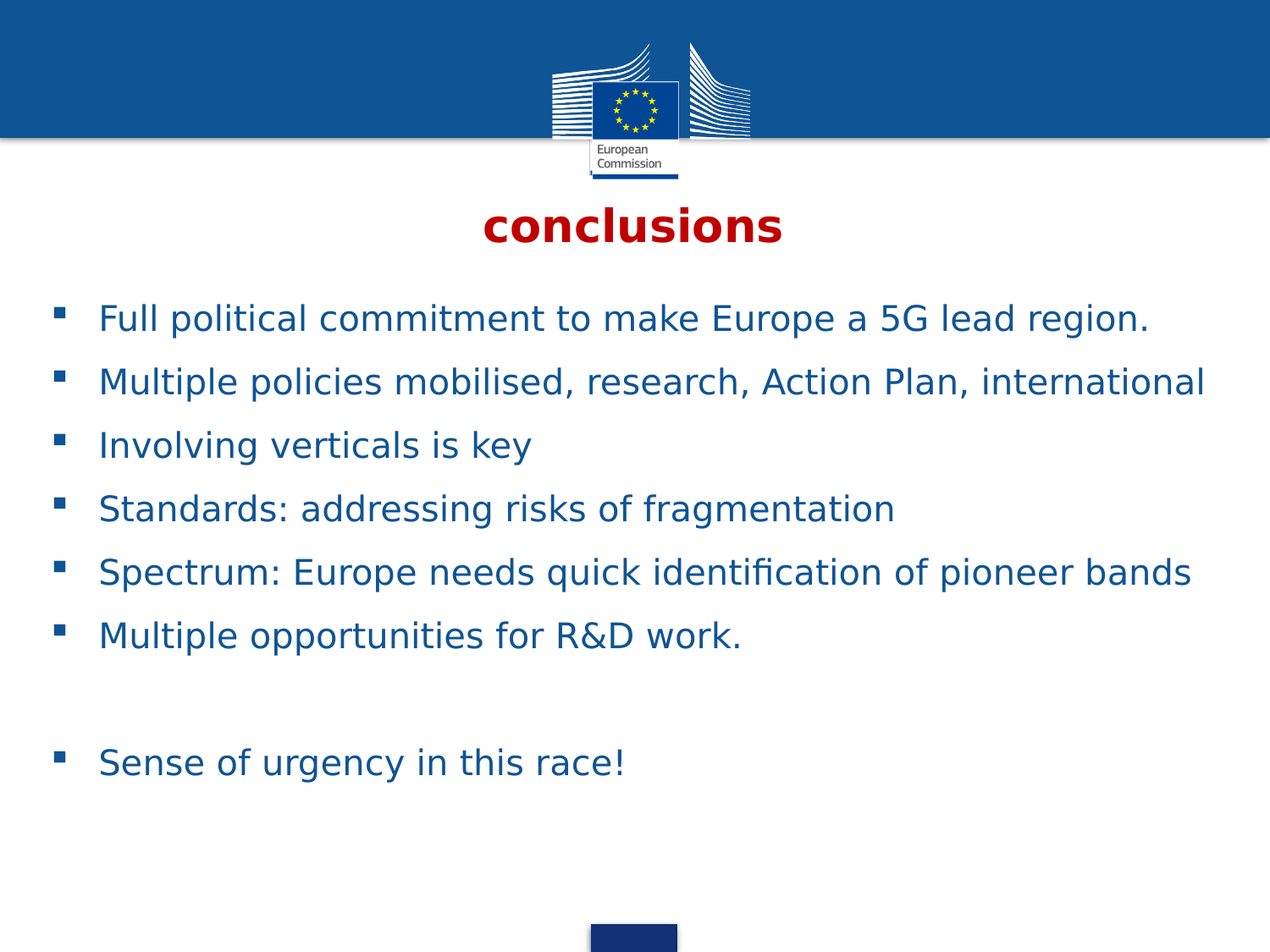

conclusions
Full political commitment to make Europe a 5G lead region.
Multiple policies mobilised, research, Action Plan, international
Involving verticals is key
Standards: addressing risks of fragmentation
Spectrum: Europe needs quick identification of pioneer bands
Multiple opportunities for R&D work.

Sense of urgency in this race!